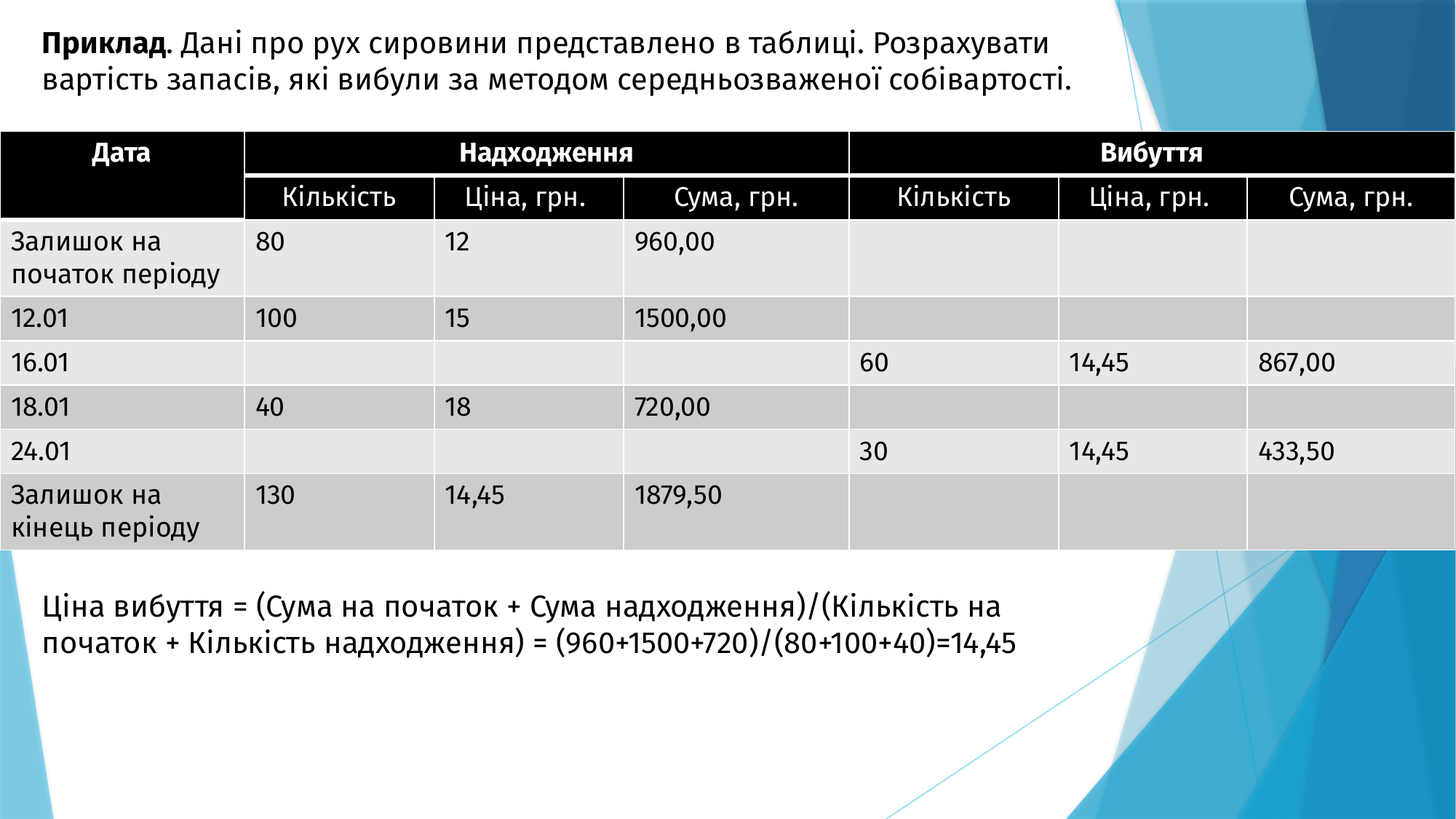

Приклад. Дані про рух сировини представлено в таблиці. Розрахувати вартість запасів, які вибули за методом середньозваженої собівартості.
| Дата | Надходження |  |  | Вибуття |  |  |
| --- | --- | --- | --- | --- | --- | --- |
|  | Кількість | Ціна, грн. | Сума, грн. | Кількість | Ціна, грн. | Сума, грн. |
| Залишок на початок періоду | 80 | 12 | 960,00 |  |  |  |
| 12.01 | 100 | 15 | 1500,00 |  |  |  |
| 16.01 |  |  |  | 60 | 14,45 | 867,00 |
| 18.01 | 40 | 18 | 720,00 |  |  |  |
| 24.01 |  |  |  | 30 | 14,45 | 433,50 |
| Залишок на кінець періоду | 130 | 14,45 | 1879,50 |  |  |  |
Ціна вибуття = (Сума на початок + Сума надходження)/(Кількість на початок + Кількість надходження) = (960+1500+720)/(80+100+40)=14,45